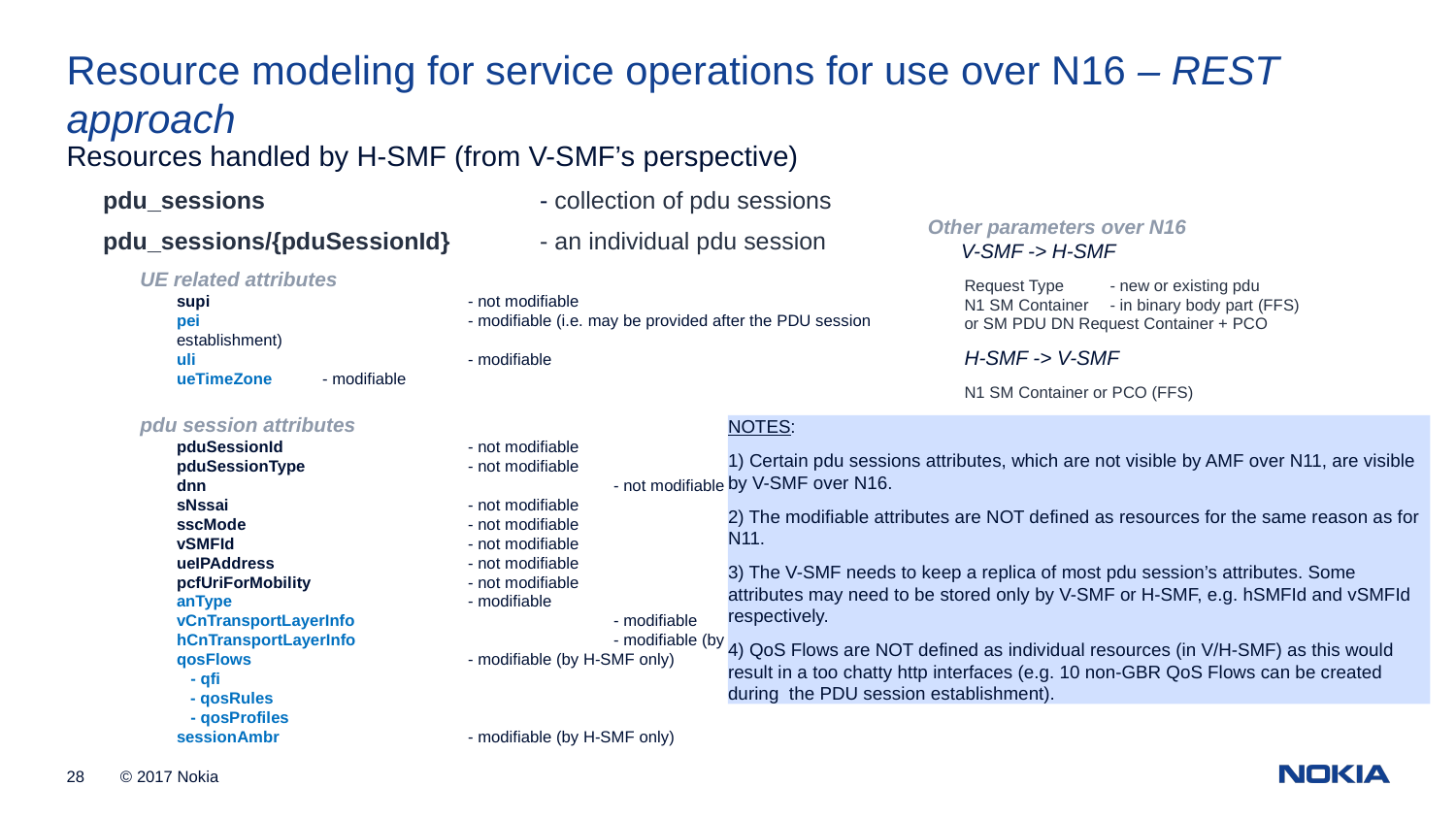

Resource modeling for service operations for use over N16 – REST approach

Resources handled by H-SMF (from V-SMF’s perspective)
pdu_sessions 		- collection of pdu sessions
pdu_sessions/{pduSessionId} 	- an individual pdu session
UE related attributes
supi		- not modifiable
pei 		- modifiable (i.e. may be provided after the PDU session establishment)
uli		- modifiable
ueTimeZone	- modifiable

pdu session attributes
pduSessionId		- not modifiable
pduSessionType		- not modifiable
dnn			- not modifiable
sNssai		- not modifiable
sscMode		- not modifiable
vSMFId 		- not modifiable
ueIPAddress		- not modifiable
pcfUriForMobility		- not modifiable
anType		- modifiable
vCnTransportLayerInfo		- modifiable
hCnTransportLayerInfo		- modifiable (by H-SMF only)
qosFlows		- modifiable (by H-SMF only)
   - qfi
   - qosRules
   - qosProfiles
sessionAmbr		- modifiable (by H-SMF only)

Other parameters over N16
      V-SMF -> H-SMF
Request Type	- new or existing pdu
N1 SM Container	- in binary body part (FFS)
or SM PDU DN Request Container + PCO
H-SMF -> V-SMF
N1 SM Container or PCO (FFS)
NOTES:
1) Certain pdu sessions attributes, which are not visible by AMF over N11, are visible by V-SMF over N16.
2) The modifiable attributes are NOT defined as resources for the same reason as for N11.
3) The V-SMF needs to keep a replica of most pdu session’s attributes. Some attributes may need to be stored only by V-SMF or H-SMF, e.g. hSMFId and vSMFId respectively.
4) QoS Flows are NOT defined as individual resources (in V/H-SMF) as this would result in a too chatty http interfaces (e.g. 10 non-GBR QoS Flows can be created during  the PDU session establishment).